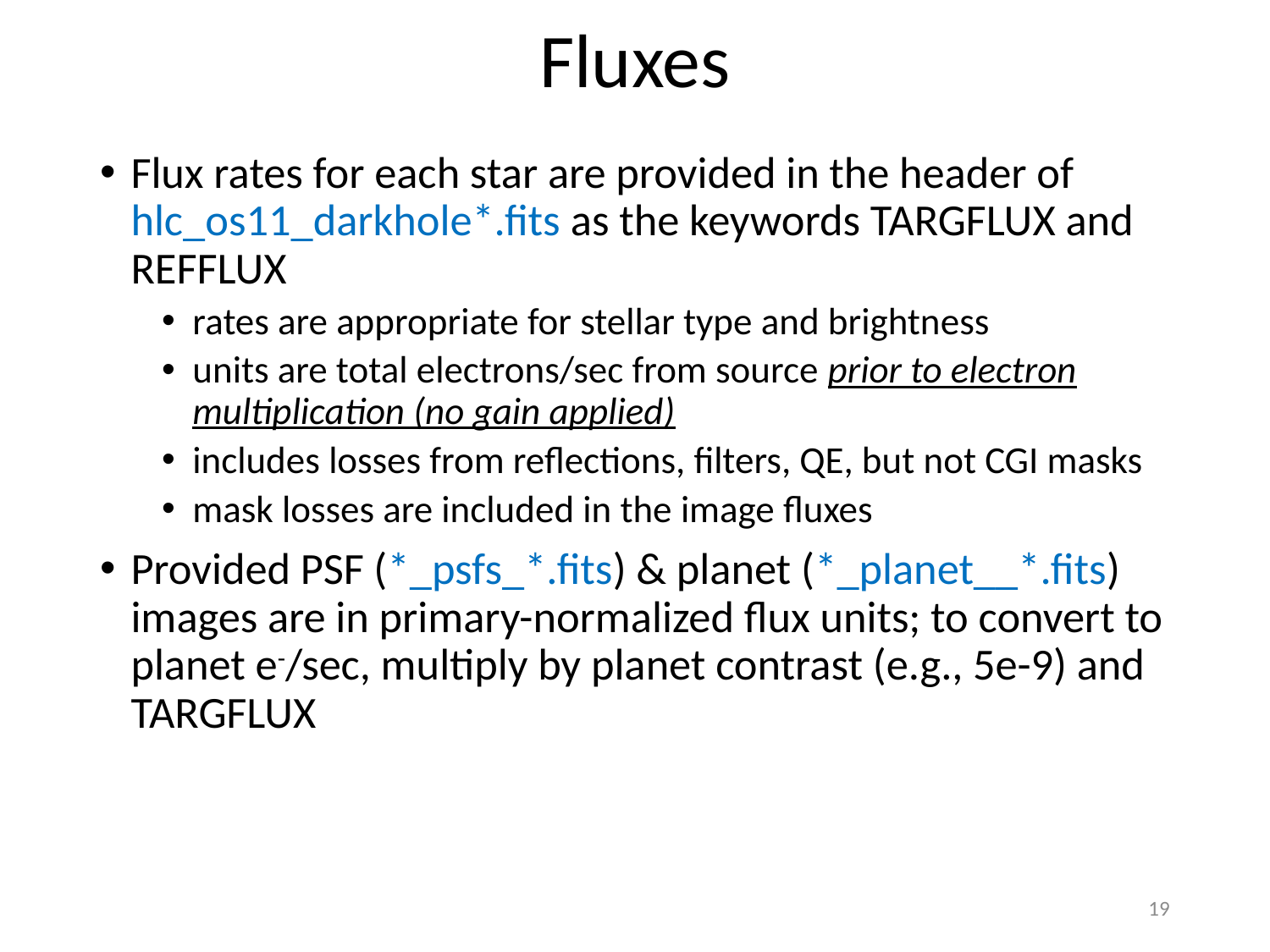

# Fluxes
Flux rates for each star are provided in the header of hlc_os11_darkhole*.fits as the keywords TARGFLUX and REFFLUX
rates are appropriate for stellar type and brightness
units are total electrons/sec from source prior to electron multiplication (no gain applied)
includes losses from reflections, filters, QE, but not CGI masks
mask losses are included in the image fluxes
Provided PSF (*_psfs_*.fits) & planet (*_planet__*.fits) images are in primary-normalized flux units; to convert to planet e-/sec, multiply by planet contrast (e.g., 5e-9) and TARGFLUX
19